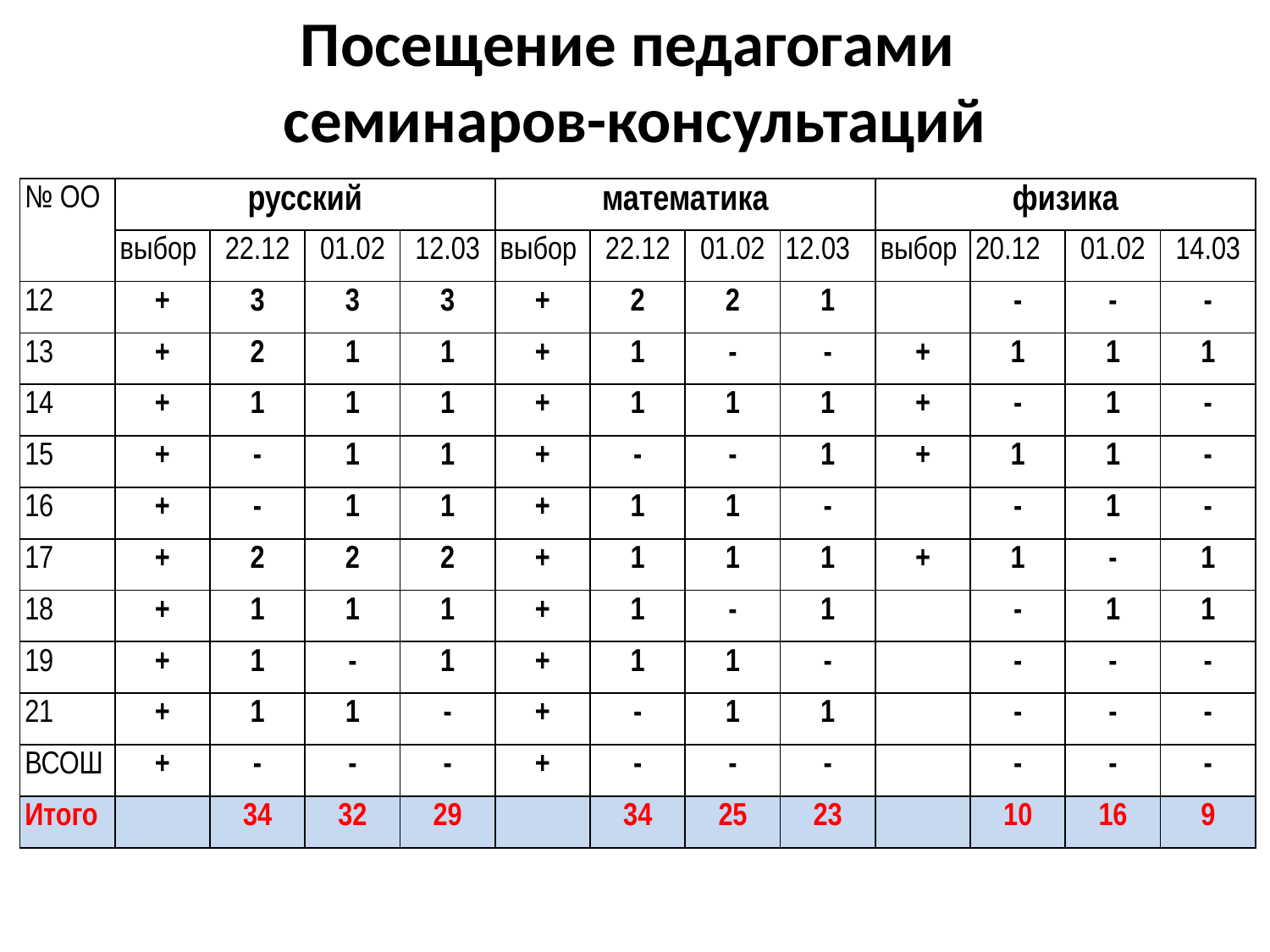

# Посещение педагогами семинаров-консультаций
| № ОО | русский |  |  |  | математика |  |  |  | физика |  |  |  |
| --- | --- | --- | --- | --- | --- | --- | --- | --- | --- | --- | --- | --- |
|  | выбор | 22.12 | 01.02 | 12.03 | выбор | 22.12 | 01.02 | 12.03 | выбор | 20.12 | 01.02 | 14.03 |
| 12 | + | 3 | 3 | 3 | + | 2 | 2 | 1 |  | - | - | - |
| 13 | + | 2 | 1 | 1 | + | 1 | - | - | + | 1 | 1 | 1 |
| 14 | + | 1 | 1 | 1 | + | 1 | 1 | 1 | + | - | 1 | - |
| 15 | + | - | 1 | 1 | + | - | - | 1 | + | 1 | 1 | - |
| 16 | + | - | 1 | 1 | + | 1 | 1 | - |  | - | 1 | - |
| 17 | + | 2 | 2 | 2 | + | 1 | 1 | 1 | + | 1 | - | 1 |
| 18 | + | 1 | 1 | 1 | + | 1 | - | 1 |  | - | 1 | 1 |
| 19 | + | 1 | - | 1 | + | 1 | 1 | - |  | - | - | - |
| 21 | + | 1 | 1 | - | + | - | 1 | 1 |  | - | - | - |
| ВСОШ | + | - | - | - | + | - | - | - |  | - | - | - |
| Итого |  | 34 | 32 | 29 |  | 34 | 25 | 23 |  | 10 | 16 | 9 |